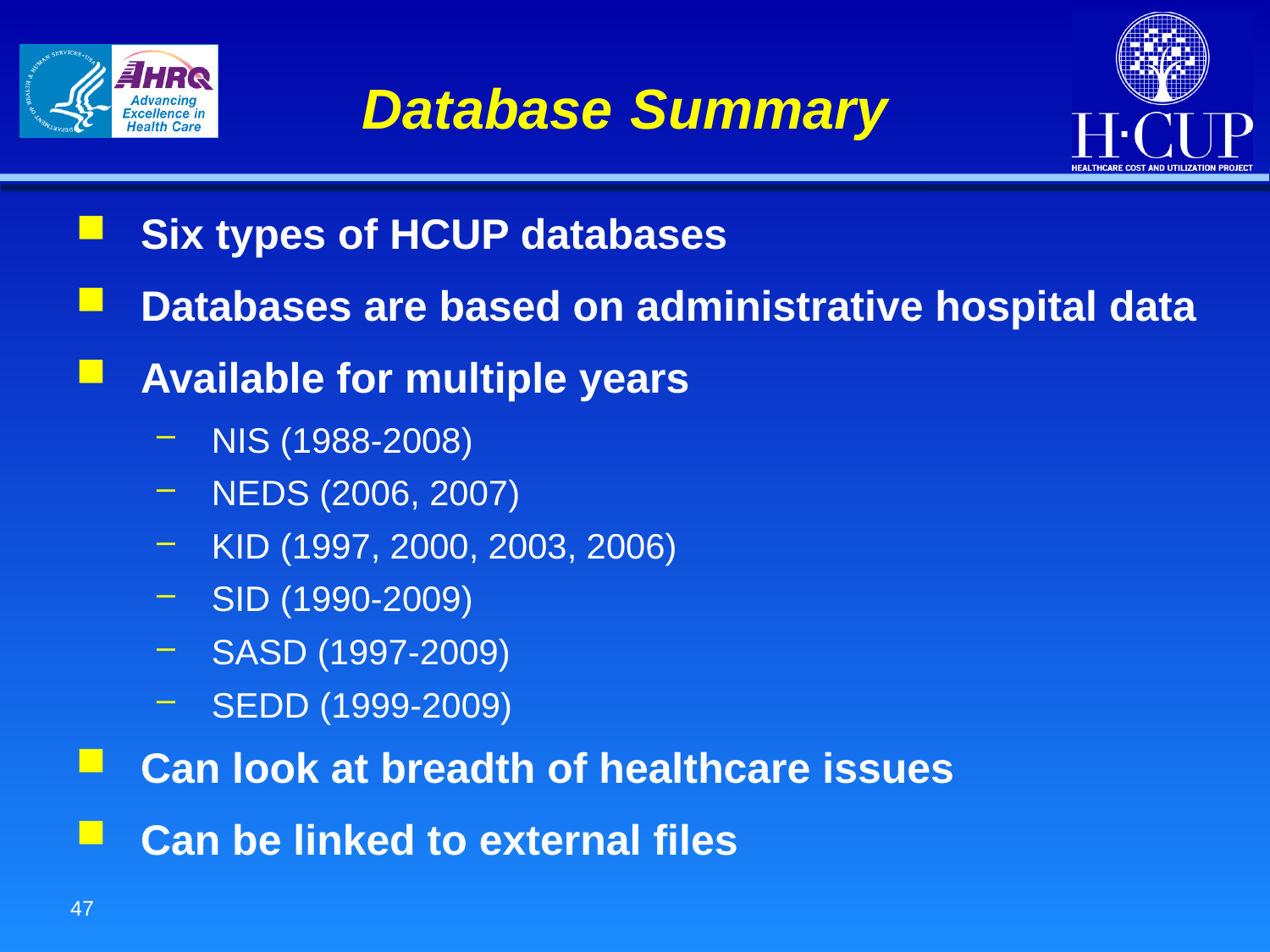

# Database Summary
Six types of HCUP databases
Databases are based on administrative hospital data
Available for multiple years
NIS (1988-2008)
NEDS (2006, 2007)
KID (1997, 2000, 2003, 2006)
SID (1990-2009)
SASD (1997-2009)
SEDD (1999-2009)
Can look at breadth of healthcare issues
Can be linked to external files

47